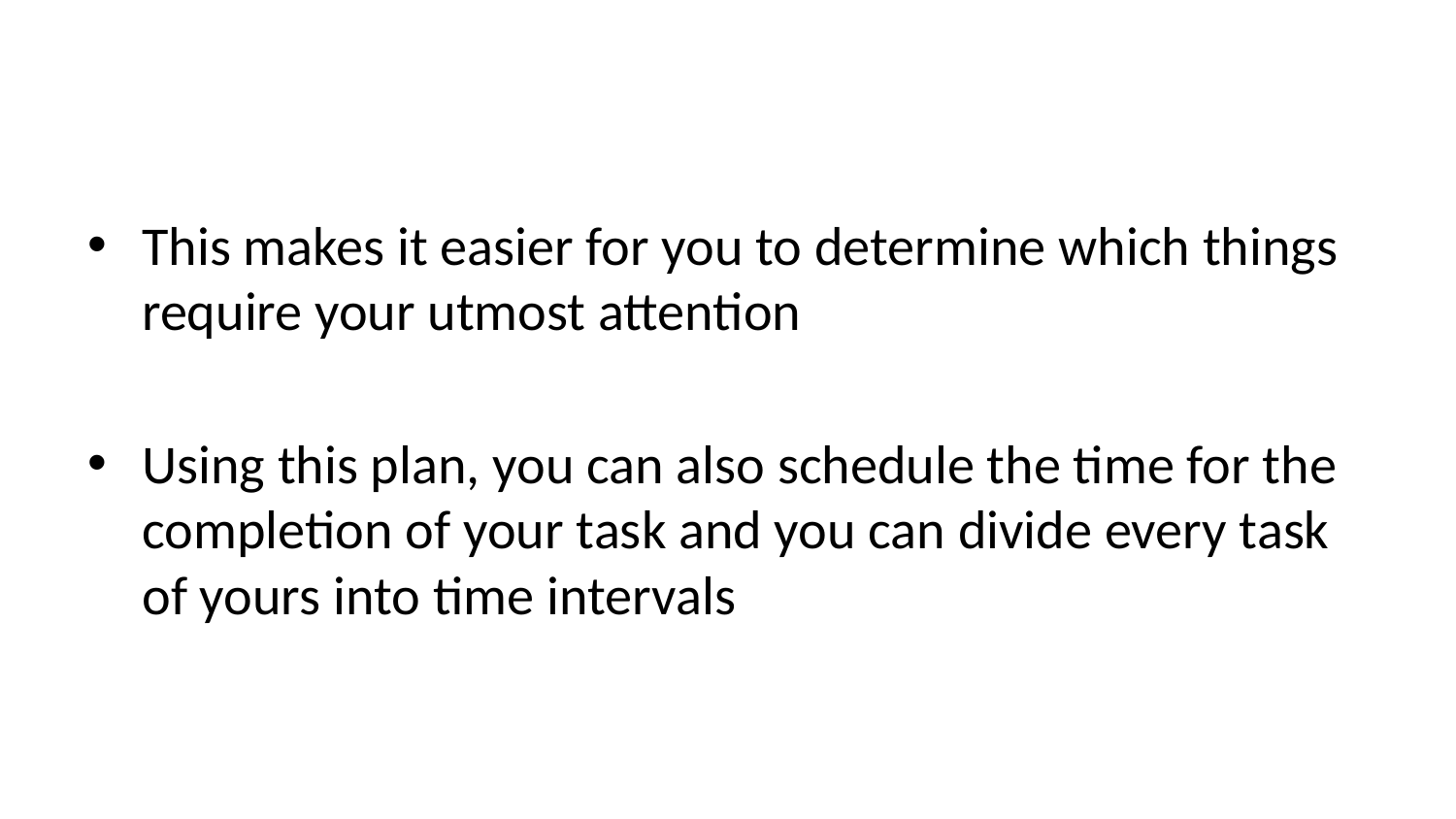

This makes it easier for you to determine which things require your utmost attention

Using this plan, you can also schedule the time for the completion of your task and you can divide every task of yours into time intervals